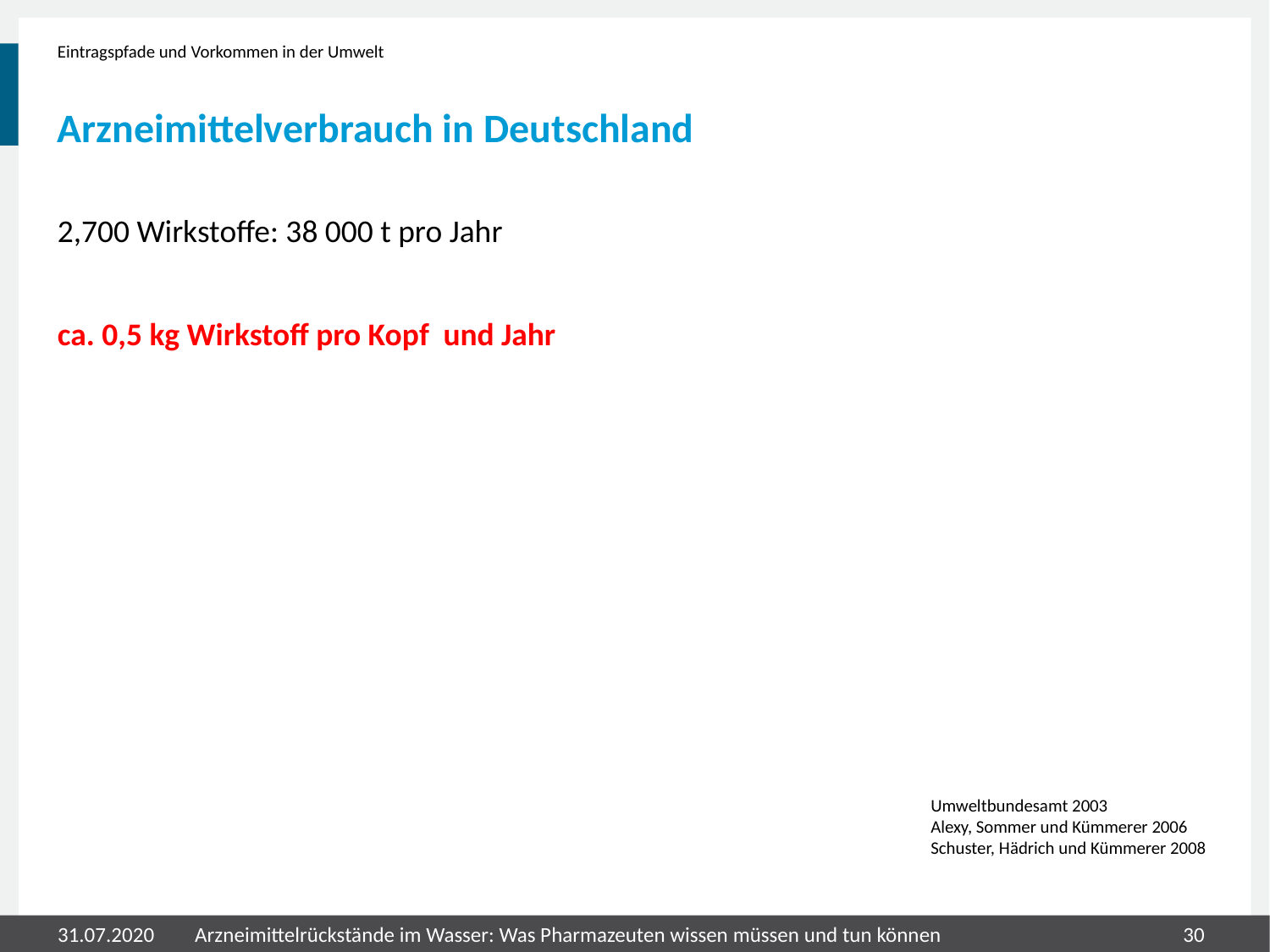

Eintragspfade und Vorkommen in der Umwelt
# Arzneimittelverbrauch in Deutschland
2,700 Wirkstoffe: 38 000 t pro Jahr

ca. 0,5 kg Wirkstoff pro Kopf  und Jahr

Umweltbundesamt 2003
Alexy, Sommer und Kümmerer 2006
Schuster, Hädrich und Kümmerer 2008
31.07.2020
Arzneimittelrückstände im Wasser: Was Pharmazeuten wissen müssen und tun können
30